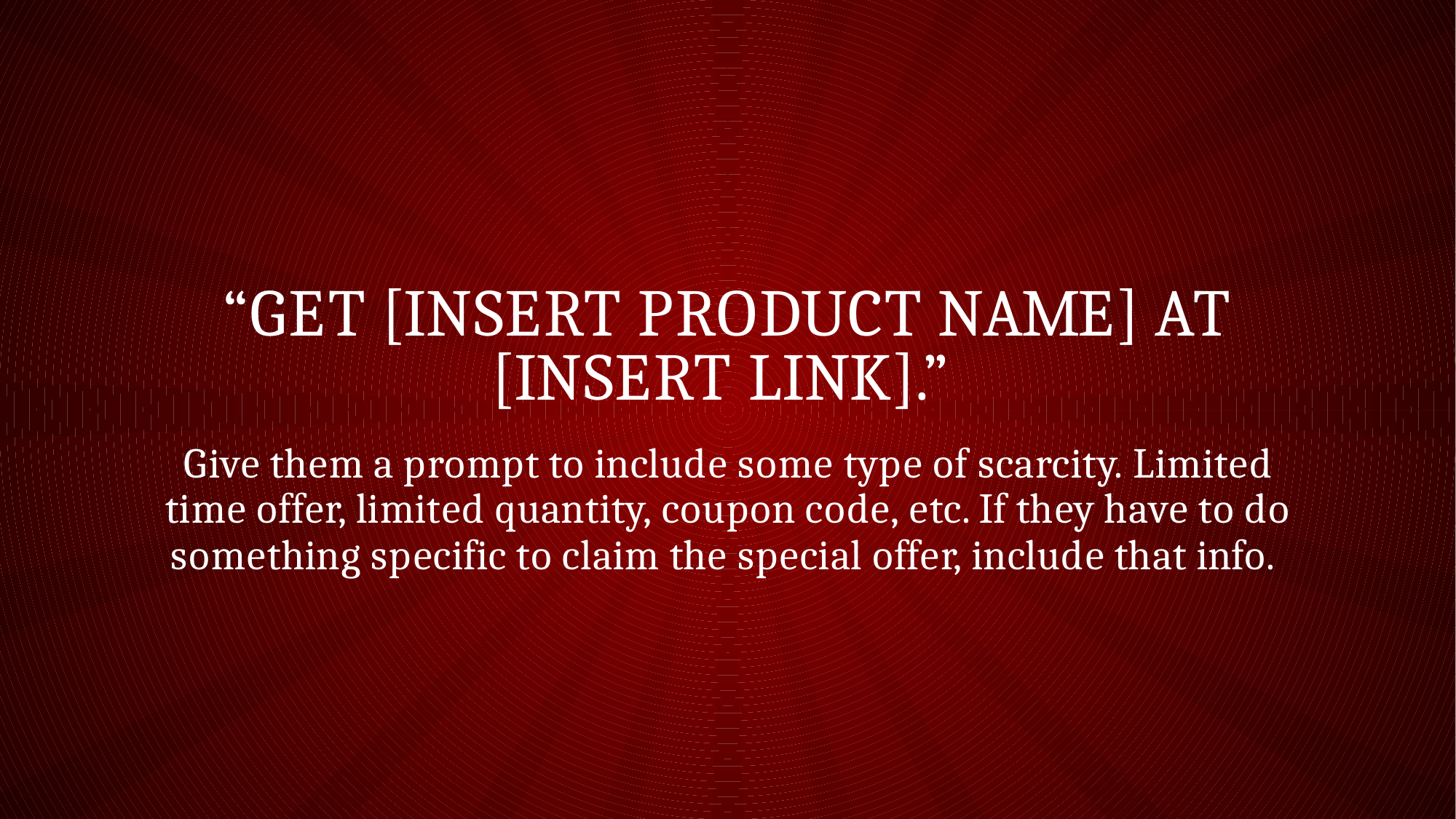

# “Get [insert product name] at [insert link].”
Give them a prompt to include some type of scarcity. Limited time offer, limited quantity, coupon code, etc. If they have to do something specific to claim the special offer, include that info.